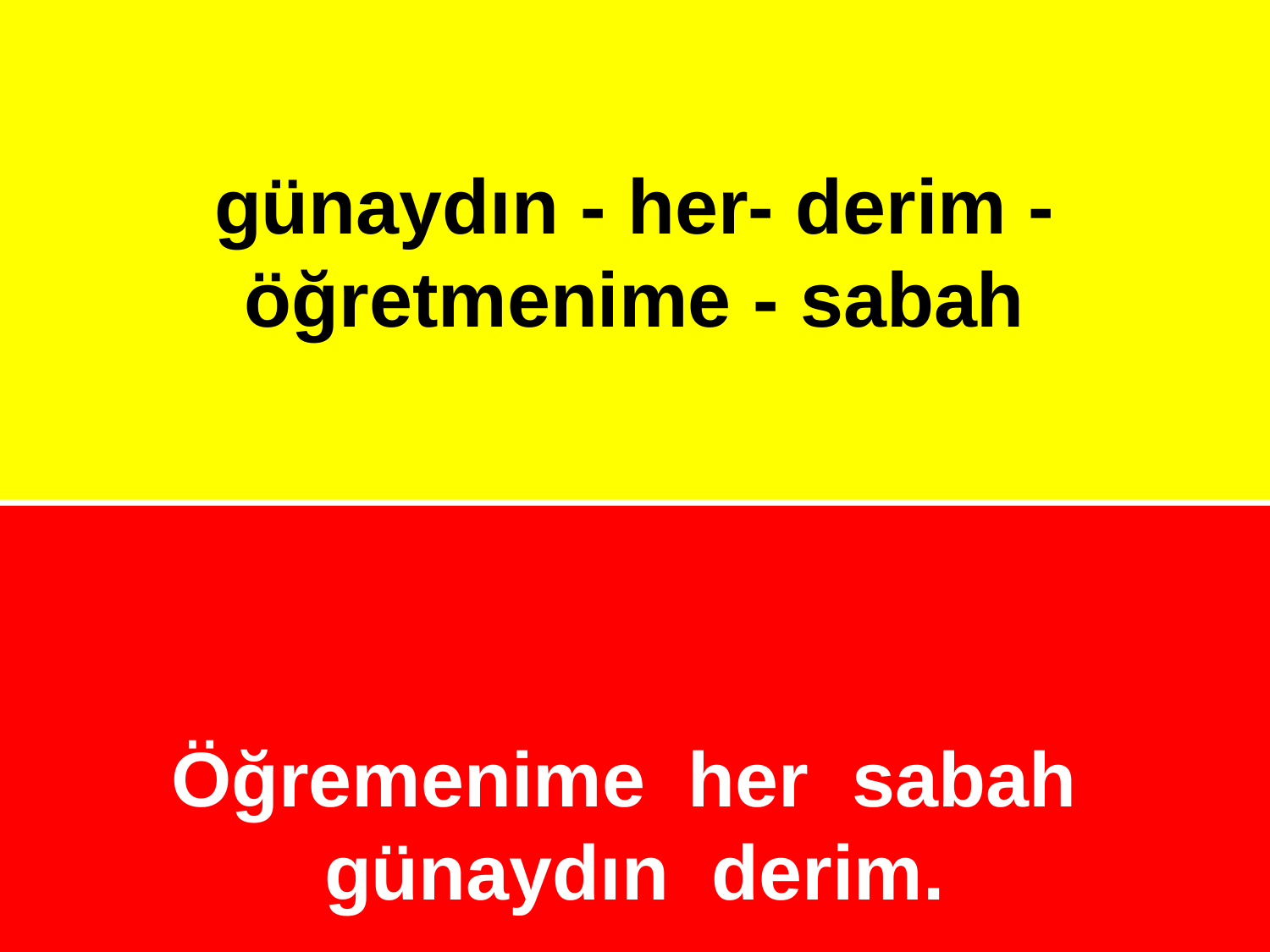

# günaydın - her- derim - öğretmenime - sabah

Öğremenime  her  sabah  günaydın  derim.